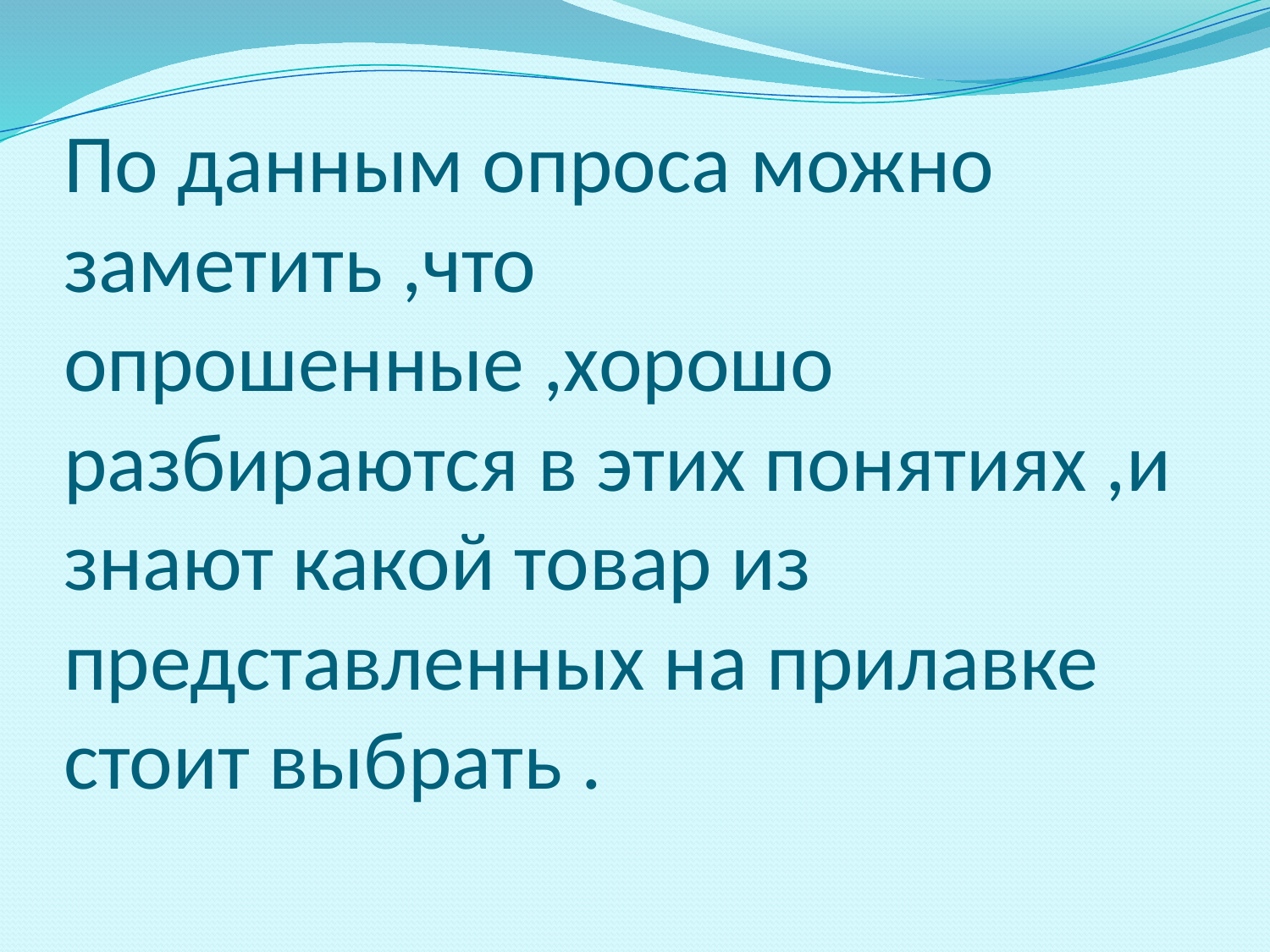

# По данным опроса можно заметить ,что опрошенные ,хорошо разбираются в этих понятиях ,и знают какой товар из представленных на прилавке стоит выбрать .